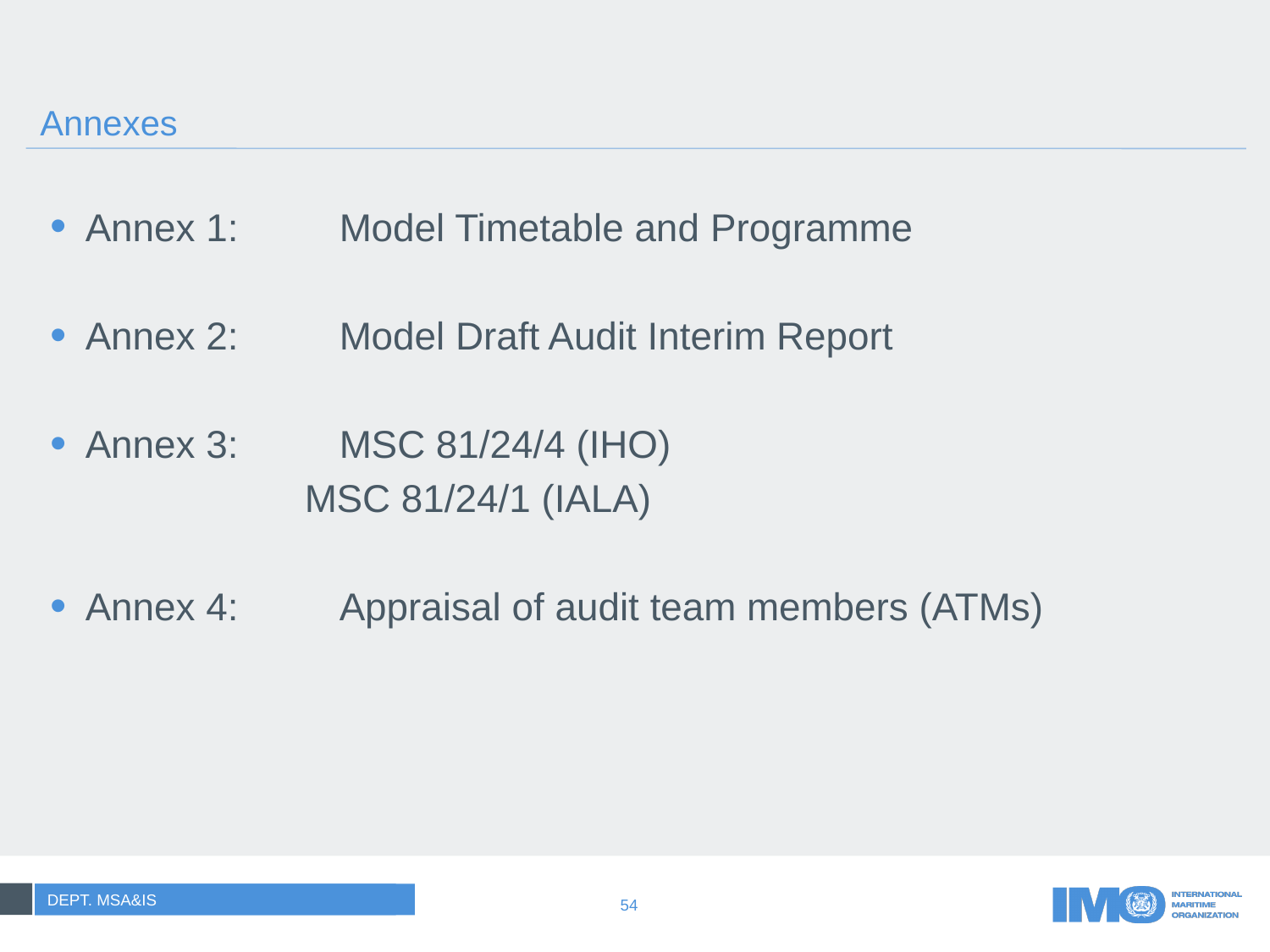

# Annexes
Annex 1:  	Model Timetable and Programme

Annex 2:  	Model Draft Audit Interim Report

Annex 3:  	MSC 81/24/4 (IHO)
		MSC 81/24/1 (IALA)

Annex 4:  	Appraisal of audit team members (ATMs)